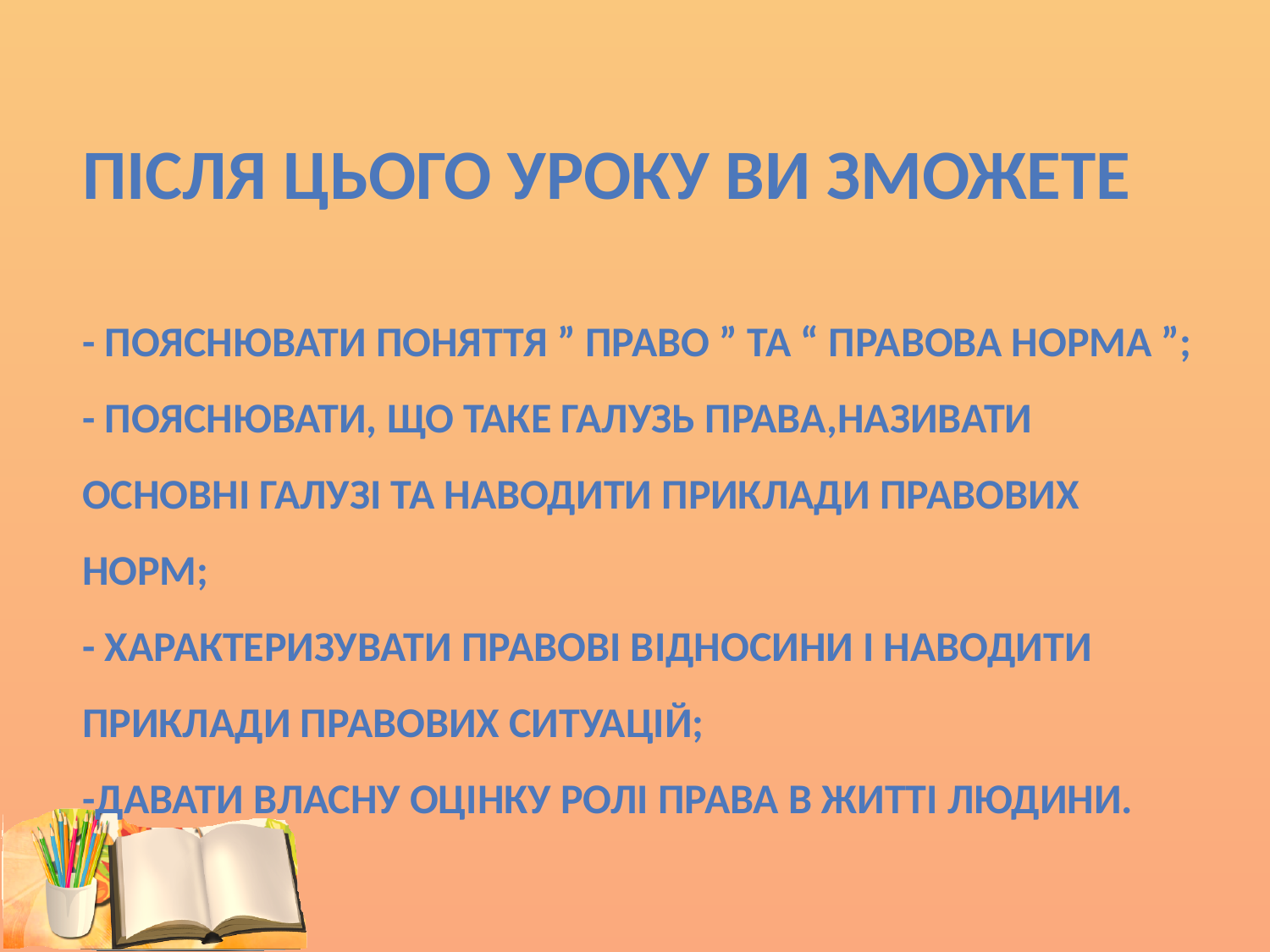

Після цього уроку ви зможете
- пояснювати поняття ” право ” та “ правова норма ”;
- пояснювати, що таке галузь права,називати основні галузі та наводити приклади правових норм;
- характеризувати правові відносини і наводити приклади правових ситуацій;
-давати власну оцінку ролі права в житті людини.